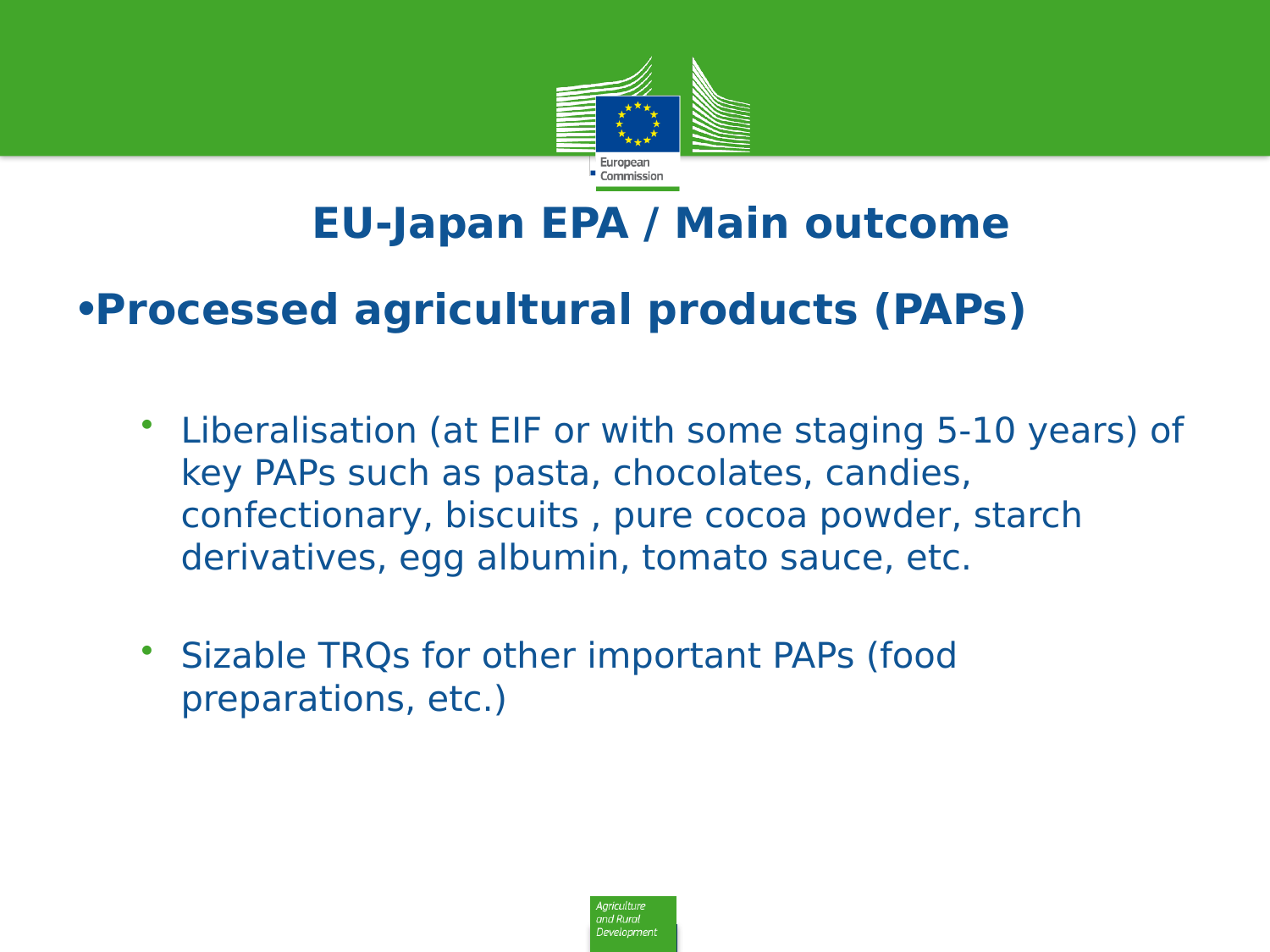

# EU-Japan EPA / Main outcome
Processed agricultural products (PAPs)

Liberalisation (at EIF or with some staging 5-10 years) of key PAPs such as pasta, chocolates, candies, confectionary, biscuits , pure cocoa powder, starch derivatives, egg albumin, tomato sauce, etc.

Sizable TRQs for other important PAPs (food preparations, etc.)